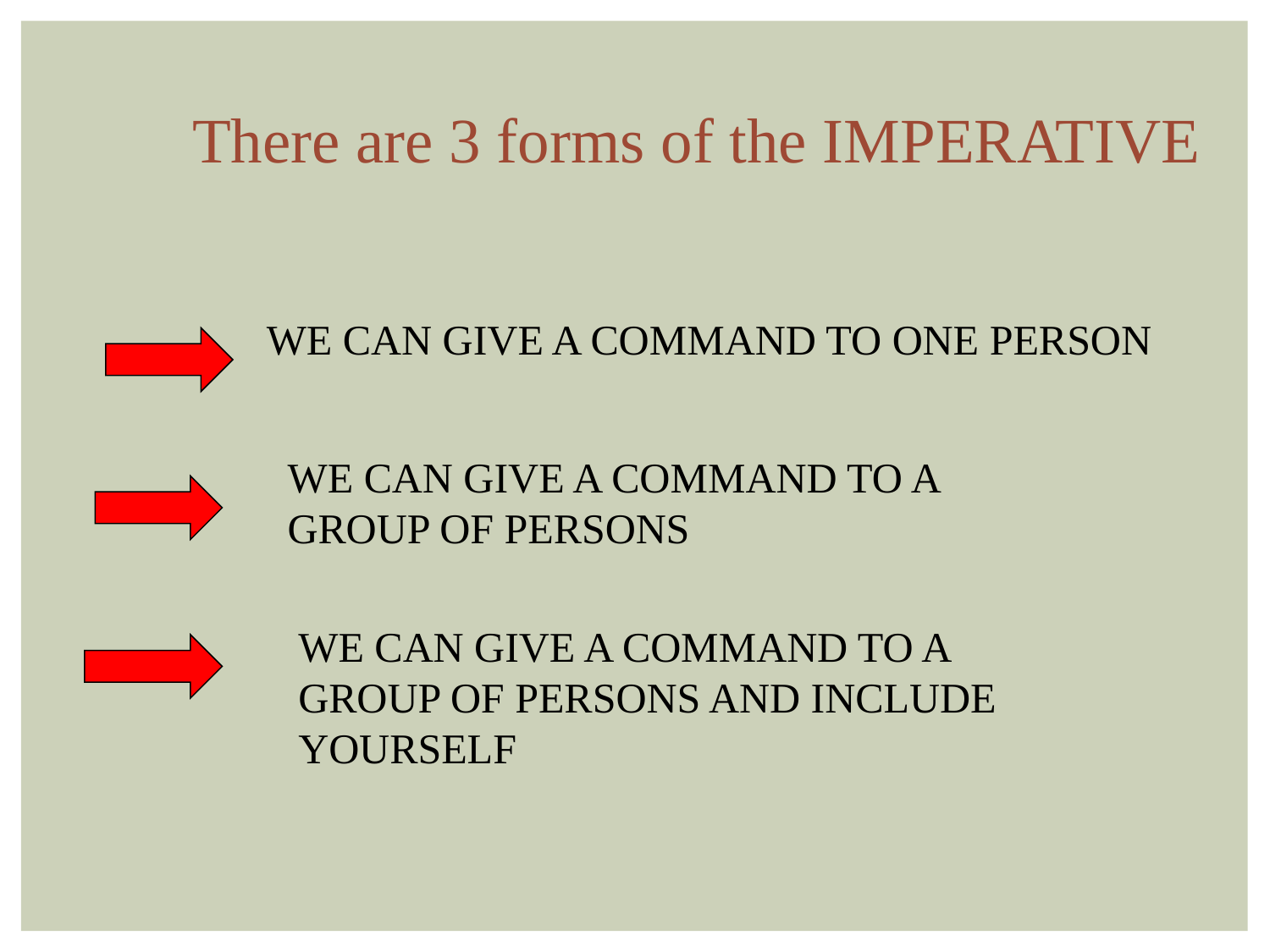

There are 3 forms of the IMPERATIVE

WE CAN GIVE A COMMAND TO ONE PERSON

WE CAN GIVE A COMMAND TO A GROUP OF PERSONS

WE CAN GIVE A COMMAND TO A GROUP OF PERSONS AND INCLUDE YOURSELF